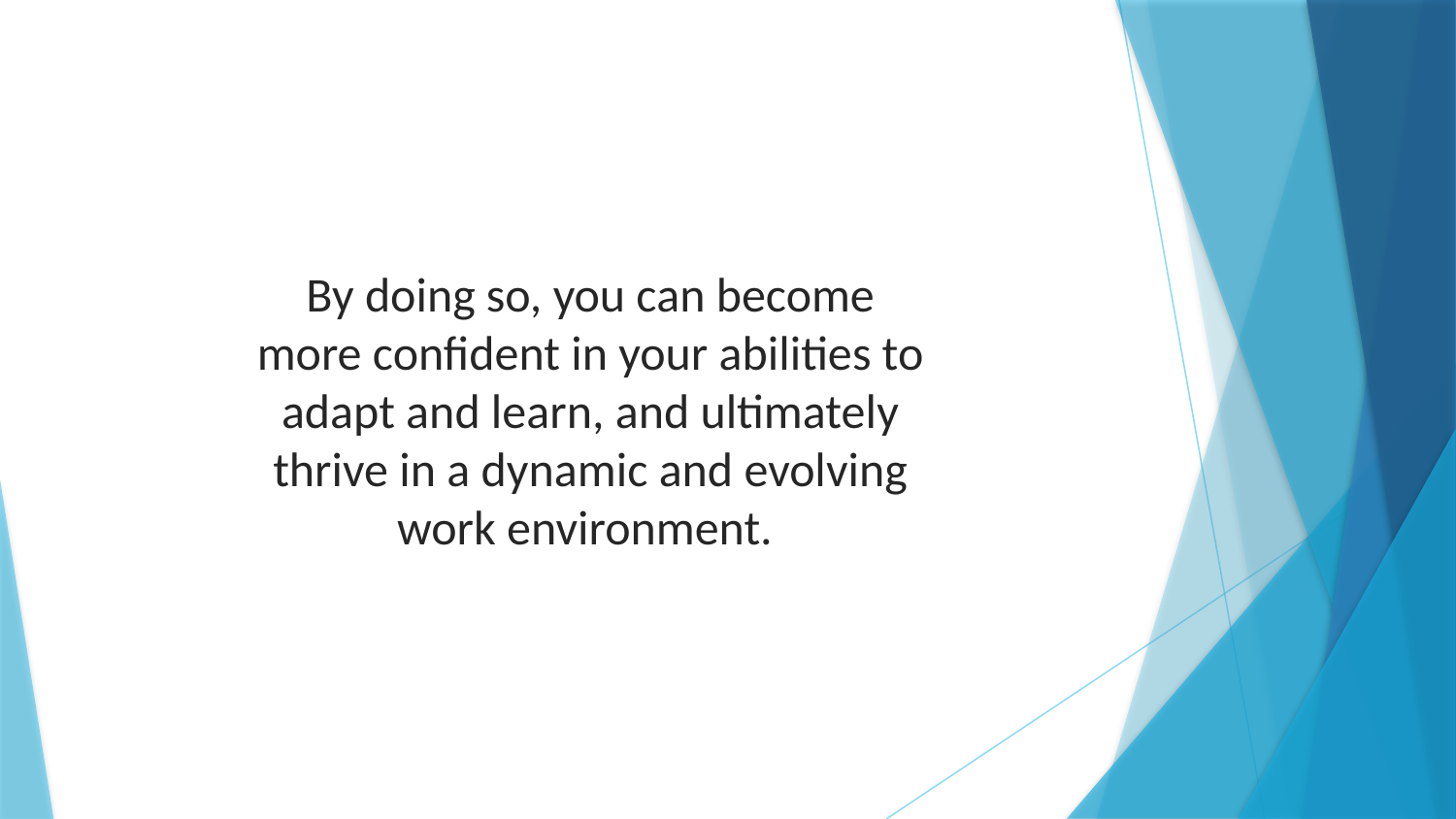

By doing so, you can become more confident in your abilities to adapt and learn, and ultimately thrive in a dynamic and evolving work environment.